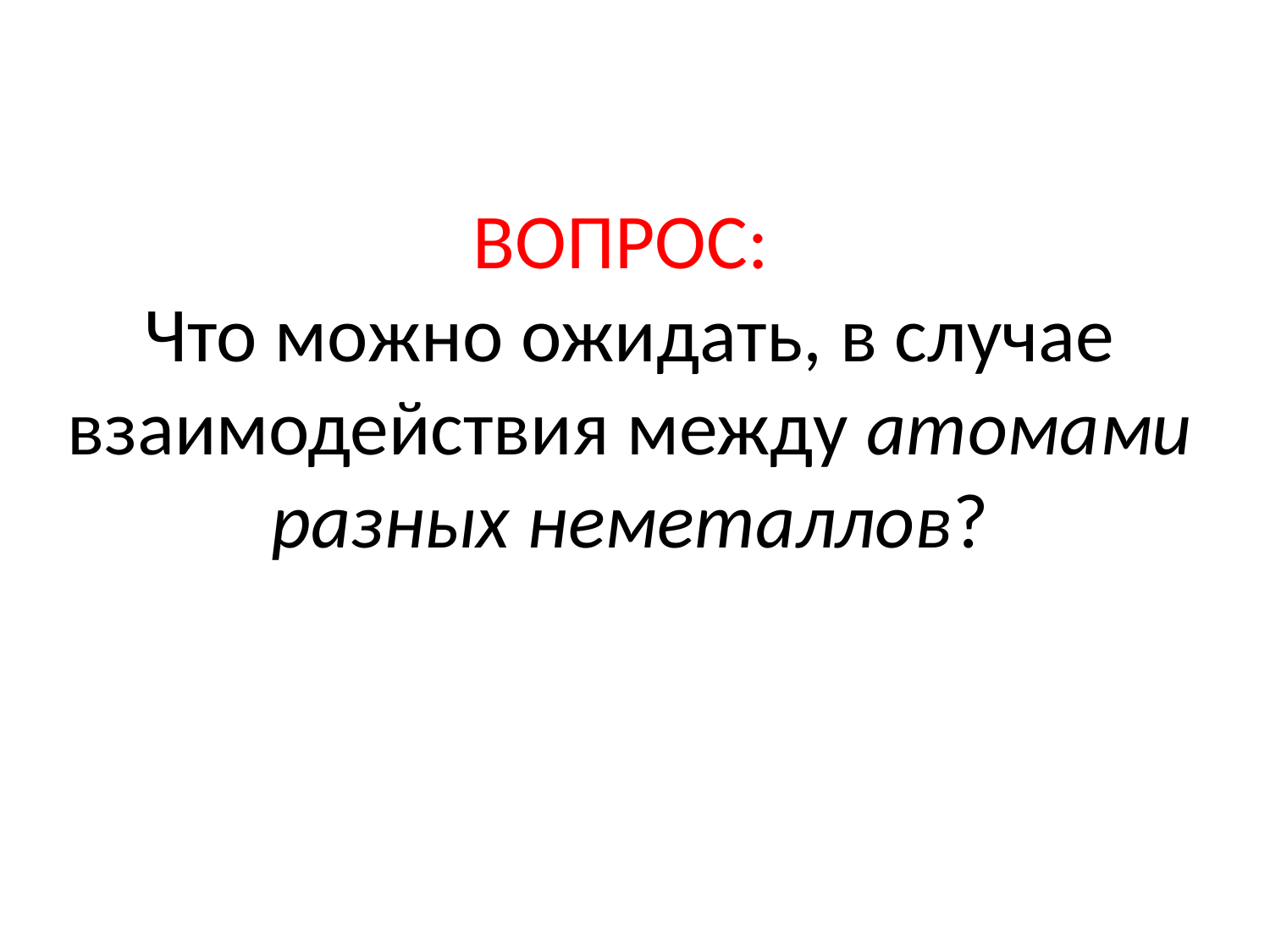

# ВОПРОС: Что можно ожидать, в случае взаимодействия между атомами разных неметаллов?